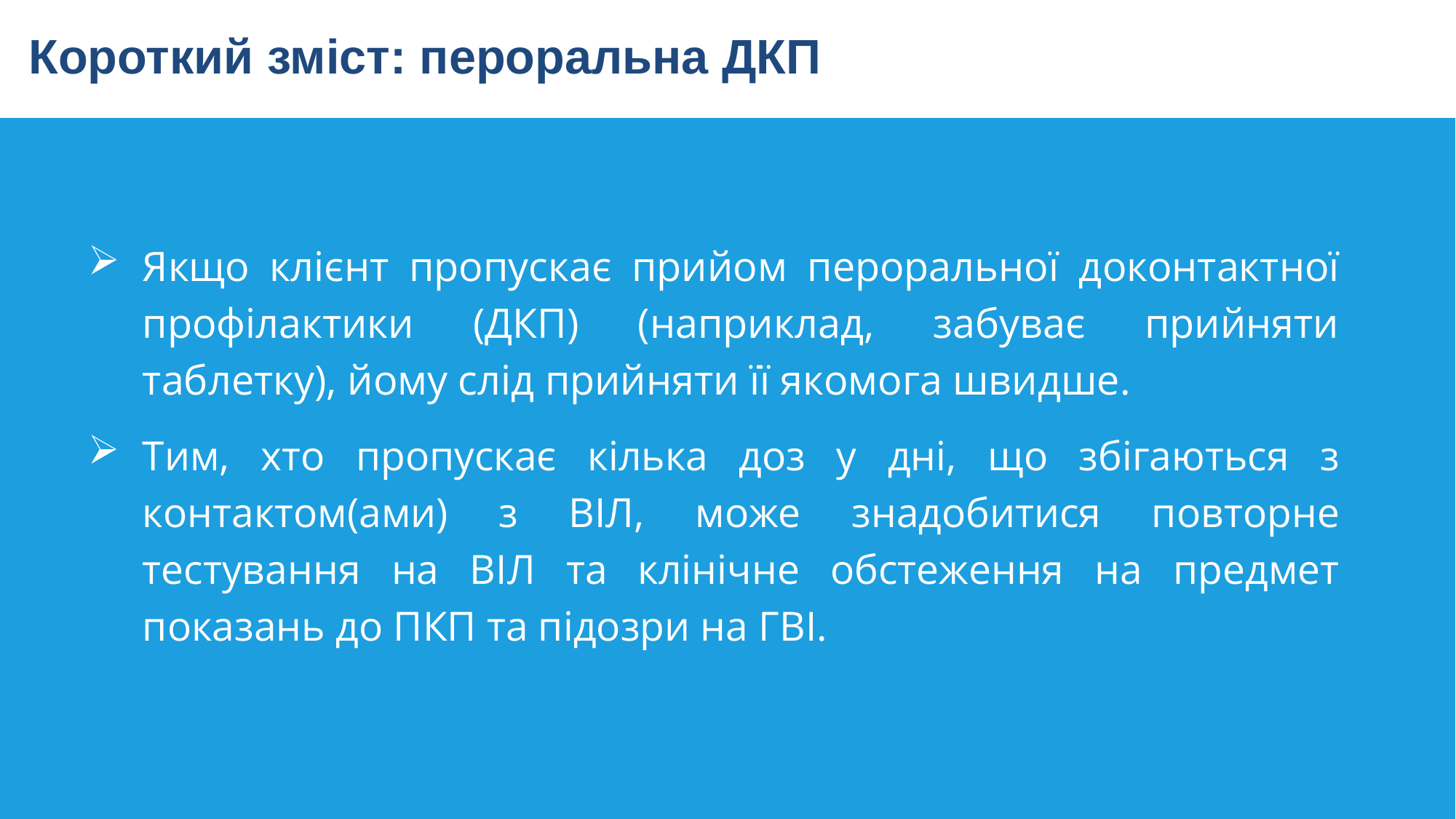

Короткий зміст: пероральна ДКП

Якщо клієнт пропускає прийом пероральної доконтактної профілактики (ДКП) (наприклад, забуває прийняти таблетку), йому слід прийняти її якомога швидше.
Тим, хто пропускає кілька доз у дні, що збігаються з контактом(ами) з ВІЛ, може знадобитися повторне тестування на ВІЛ та клінічне обстеження на предмет показань до ПКП та підозри на ГВІ.